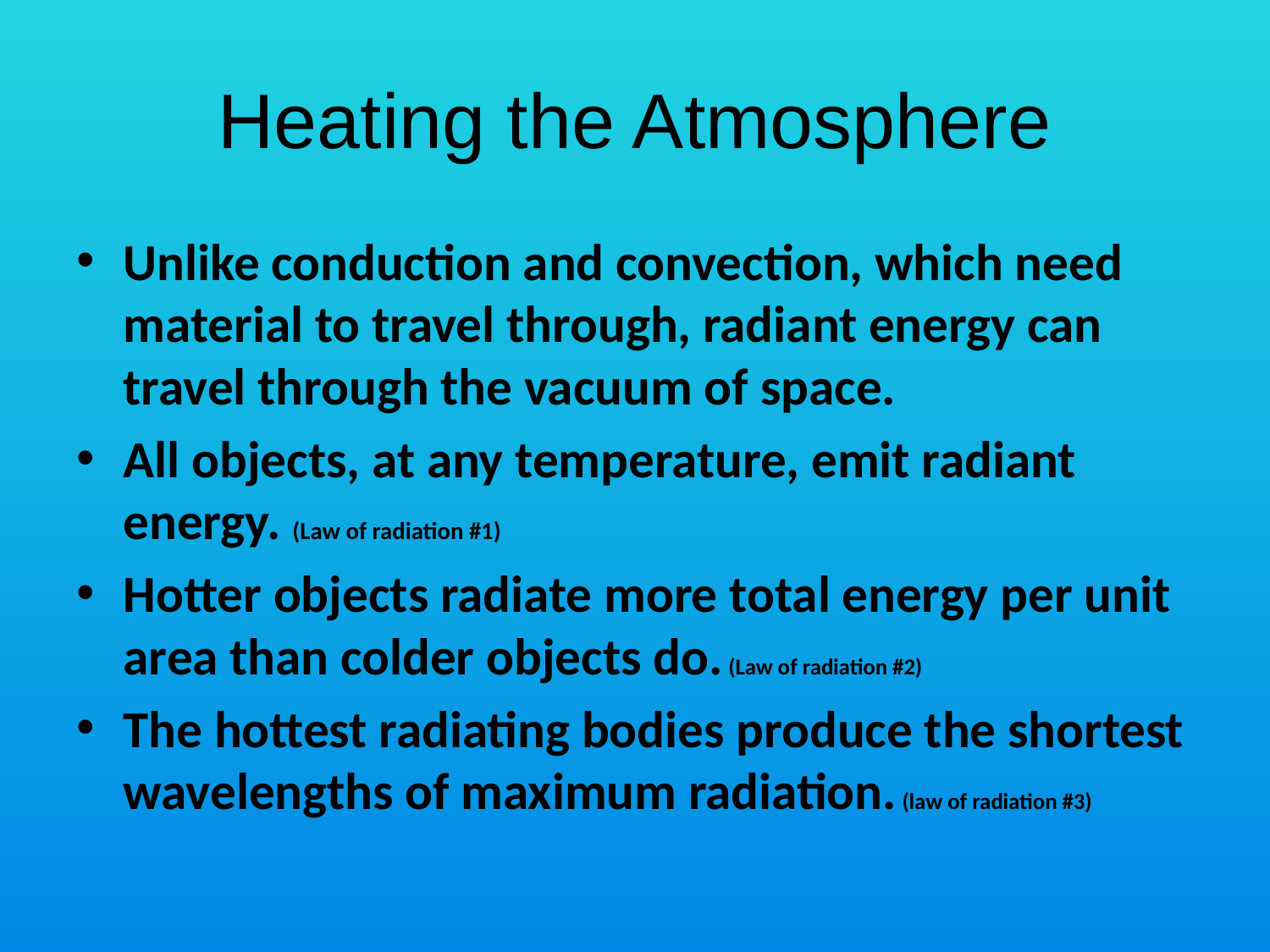

# Heating the Atmosphere
Unlike conduction and convection, which need material to travel through, radiant energy can travel through the vacuum of space.
All objects, at any temperature, emit radiant energy. (Law of radiation #1)
Hotter objects radiate more total energy per unit area than colder objects do. (Law of radiation #2)
The hottest radiating bodies produce the shortest wavelengths of maximum radiation. (law of radiation #3)